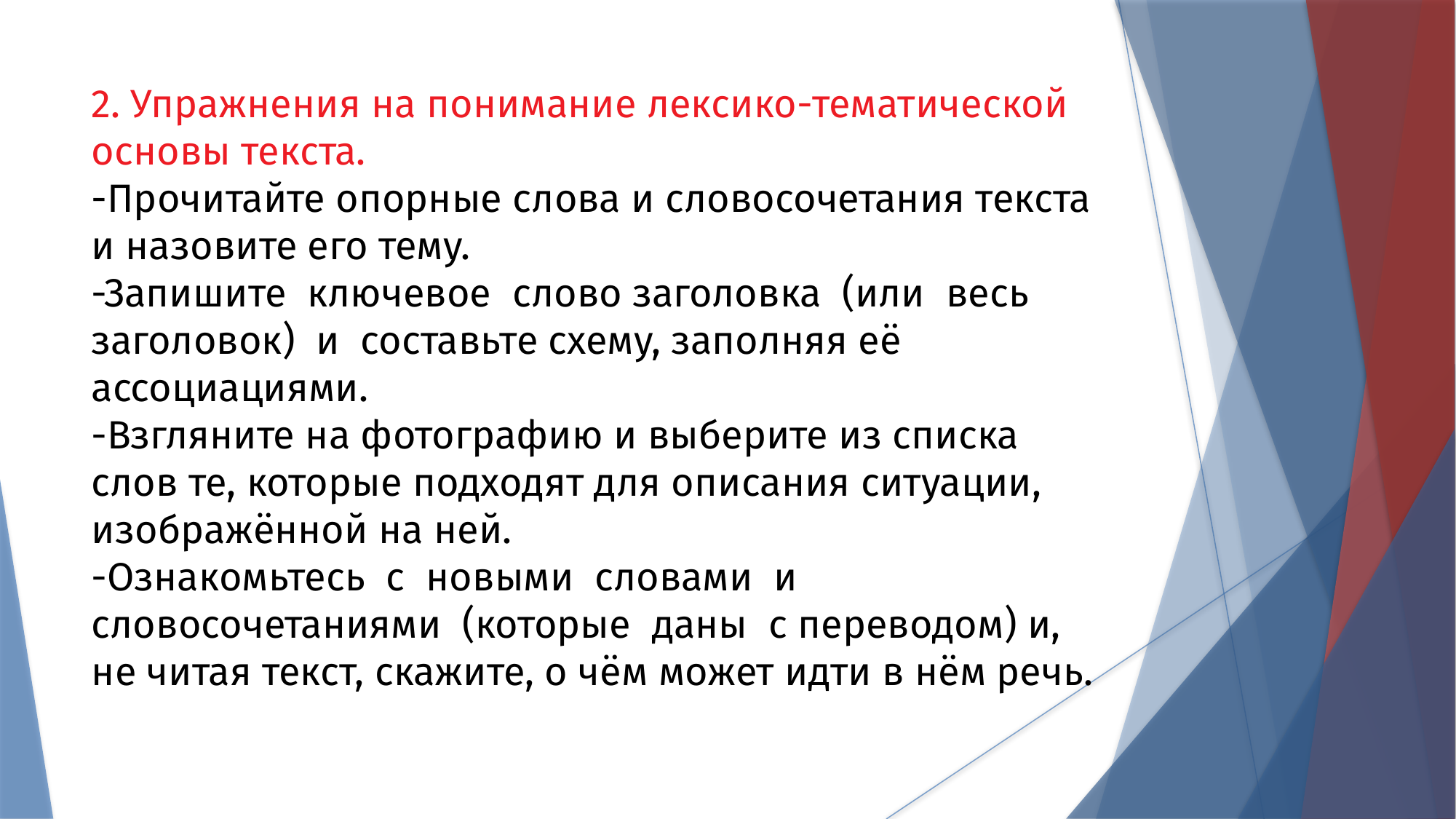

2. Упражнения на понимание лексико-тематической основы текста.
-Прочитайте опорные слова и словосочетания текста и назовите его тему.
-Запишите  ключевое  слово заголовка  (или  весь  заголовок)  и  составьте схему, заполняя её ассоциациями.
-Взгляните на фотографию и выберите из списка слов те, которые подходят для описания ситуации, изображённой на ней.
-Ознакомьтесь  с  новыми  словами  и  словосочетаниями  (которые  даны  с переводом) и, не читая текст, скажите, о чём может идти в нём речь.